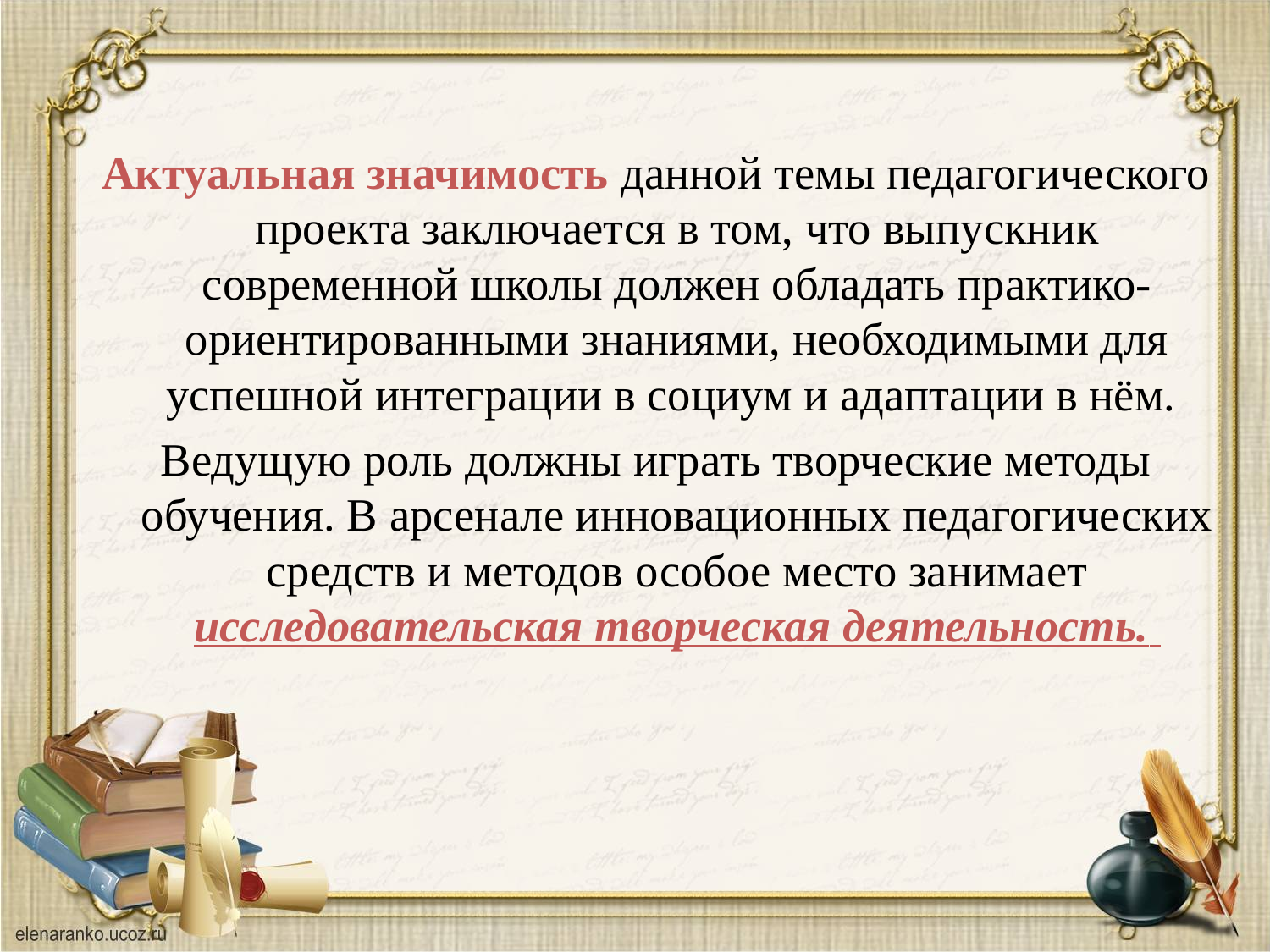

Актуальная значимость данной темы педагогического проекта заключается в том, что выпускник современной школы должен обладать практико-ориентированными знаниями, необходимыми для успешной интеграции в социум и адаптации в нём.
Ведущую роль должны играть творческие методы обучения. В арсенале инновационных педагогических средств и методов особое место занимает исследовательская творческая деятельность.